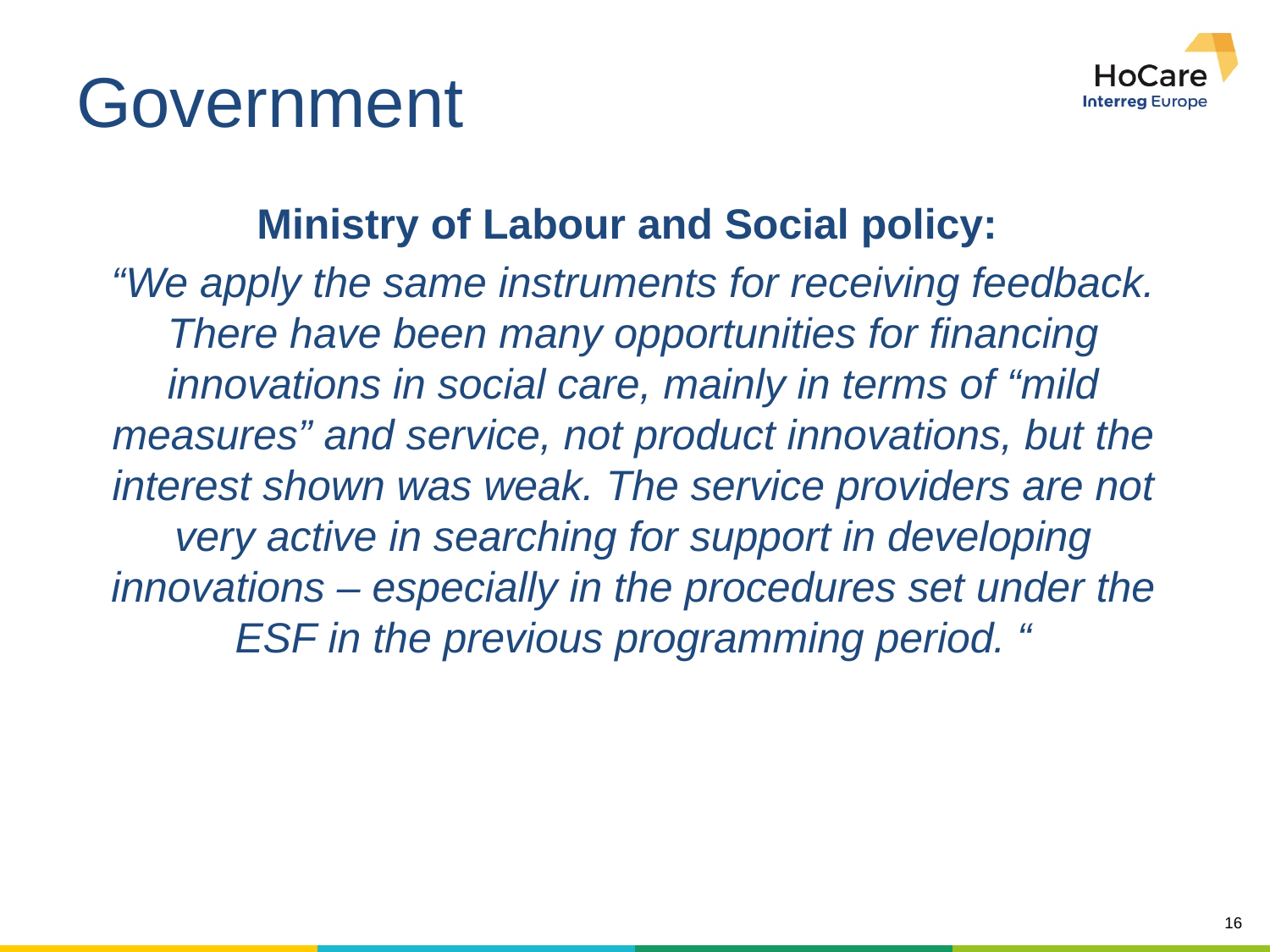

# Government
Ministry of Labour and Social policy:
“We apply the same instruments for receiving feedback. There have been many opportunities for financing innovations in social care, mainly in terms of “mild measures” and service, not product innovations, but the interest shown was weak. The service providers are not very active in searching for support in developing innovations – especially in the procedures set under the ESF in the previous programming period. “